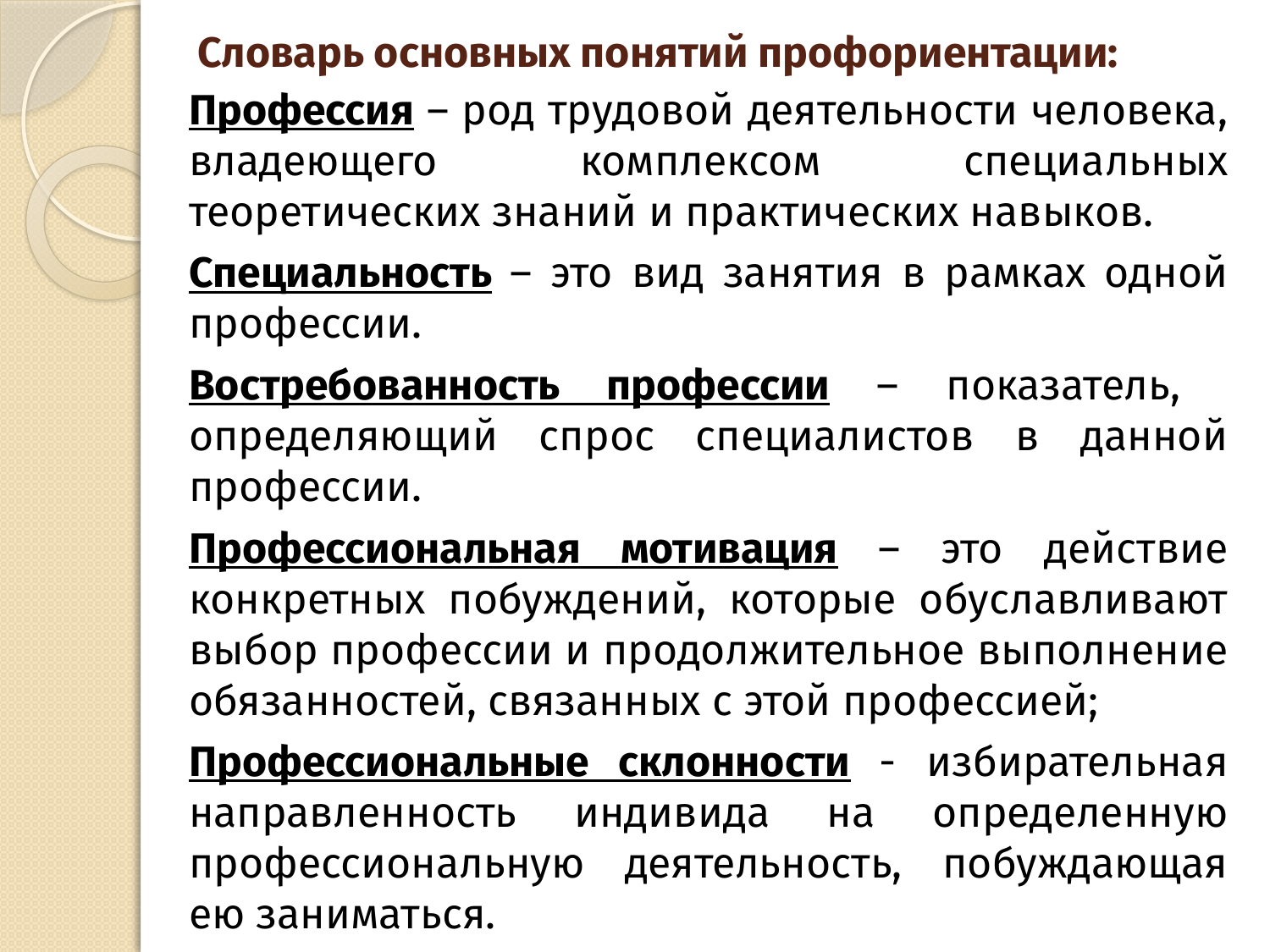

# Словарь основных понятий профориентации:
Профессия – род трудовой деятельности человека, владеющего комплексом специальных теоретических знаний и практических навыков.
Специальность – это вид занятия в рамках одной профессии.
Востребованность профессии – показатель,  определяющий спрос специалистов в данной профессии.
Профессиональная мотивация – это действие конкретных побуждений, которые обуславливают выбор профессии и продолжительное выполнение обязанностей, связанных с этой профессией;
Профессиональные склонности - избирательная направленность индивида на определенную профессиональную деятельность, побуждающая ею заниматься.